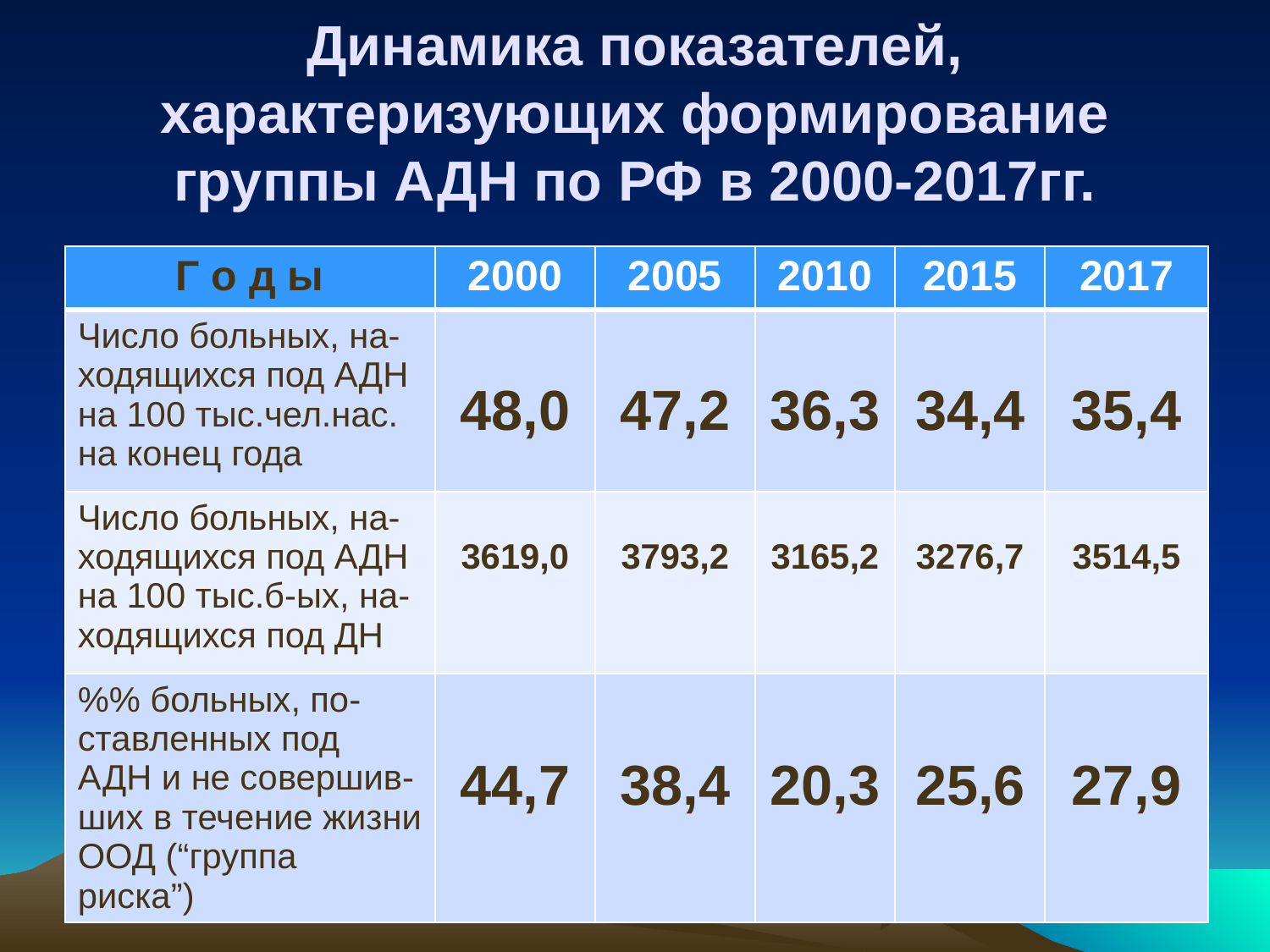

# Динамика показателей, характеризующих формирование группы АДН по РФ в 2000-2017гг.
| Г о д ы | 2000 | 2005 | 2010 | 2015 | 2017 |
| --- | --- | --- | --- | --- | --- |
| Число больных, на-ходящихся под АДН на 100 тыс.чел.нас. на конец года | 48,0 | 47,2 | 36,3 | 34,4 | 35,4 |
| Число больных, на-ходящихся под АДН на 100 тыс.б-ых, на-ходящихся под ДН | 3619,0 | 3793,2 | 3165,2 | 3276,7 | 3514,5 |
| %% больных, по-ставленных под АДН и не совершив-ших в течение жизни ООД (“группа риска”) | 44,7 | 38,4 | 20,3 | 25,6 | 27,9 |